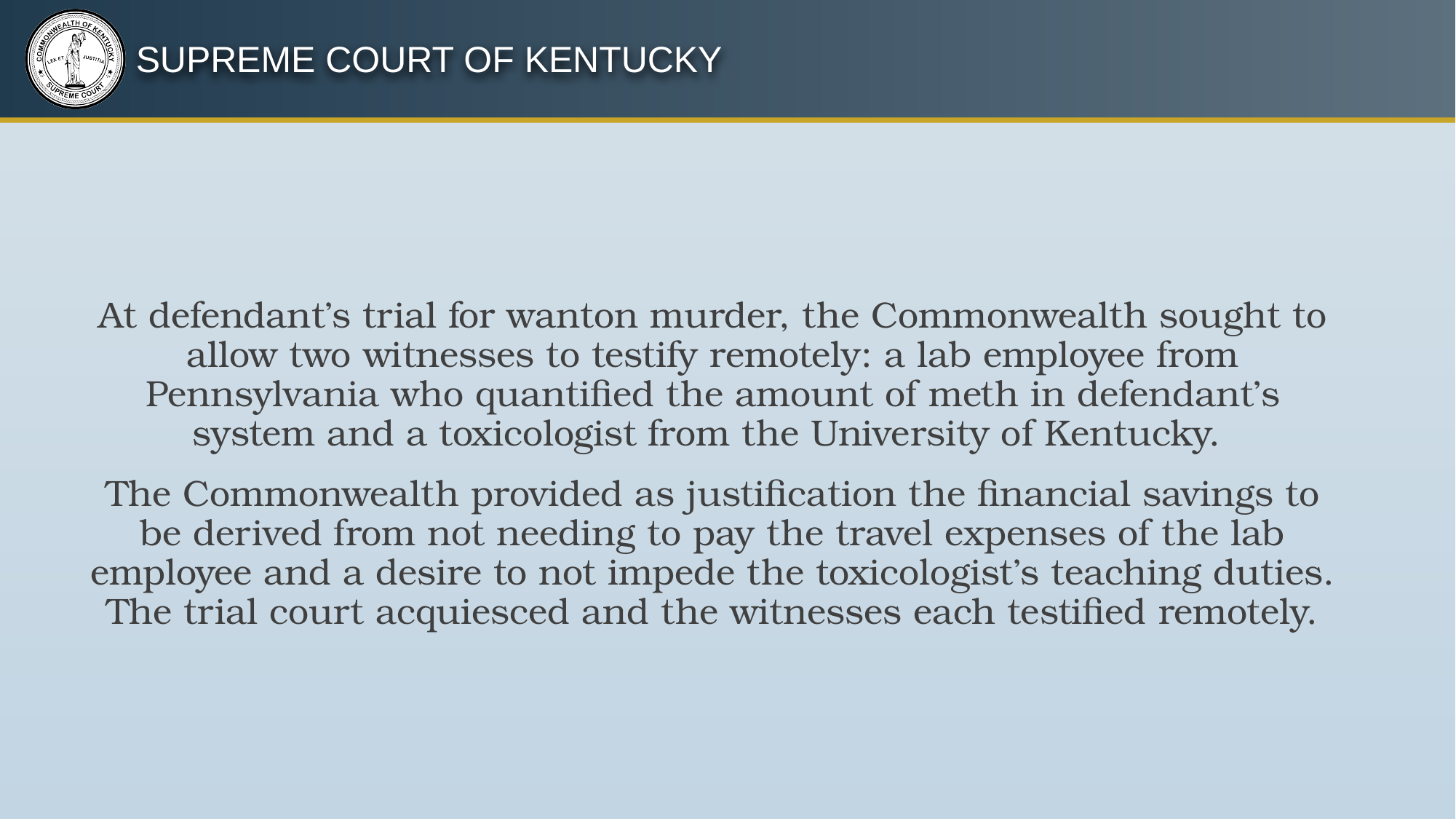

At defendant’s trial for wanton murder, the Commonwealth sought to allow two witnesses to testify remotely: a lab employee from Pennsylvania who quantified the amount of meth in defendant’s system and a toxicologist from the University of Kentucky.
The Commonwealth provided as justification the financial savings to be derived from not needing to pay the travel expenses of the lab employee and a desire to not impede the toxicologist’s teaching duties. The trial court acquiesced and the witnesses each testified remotely.